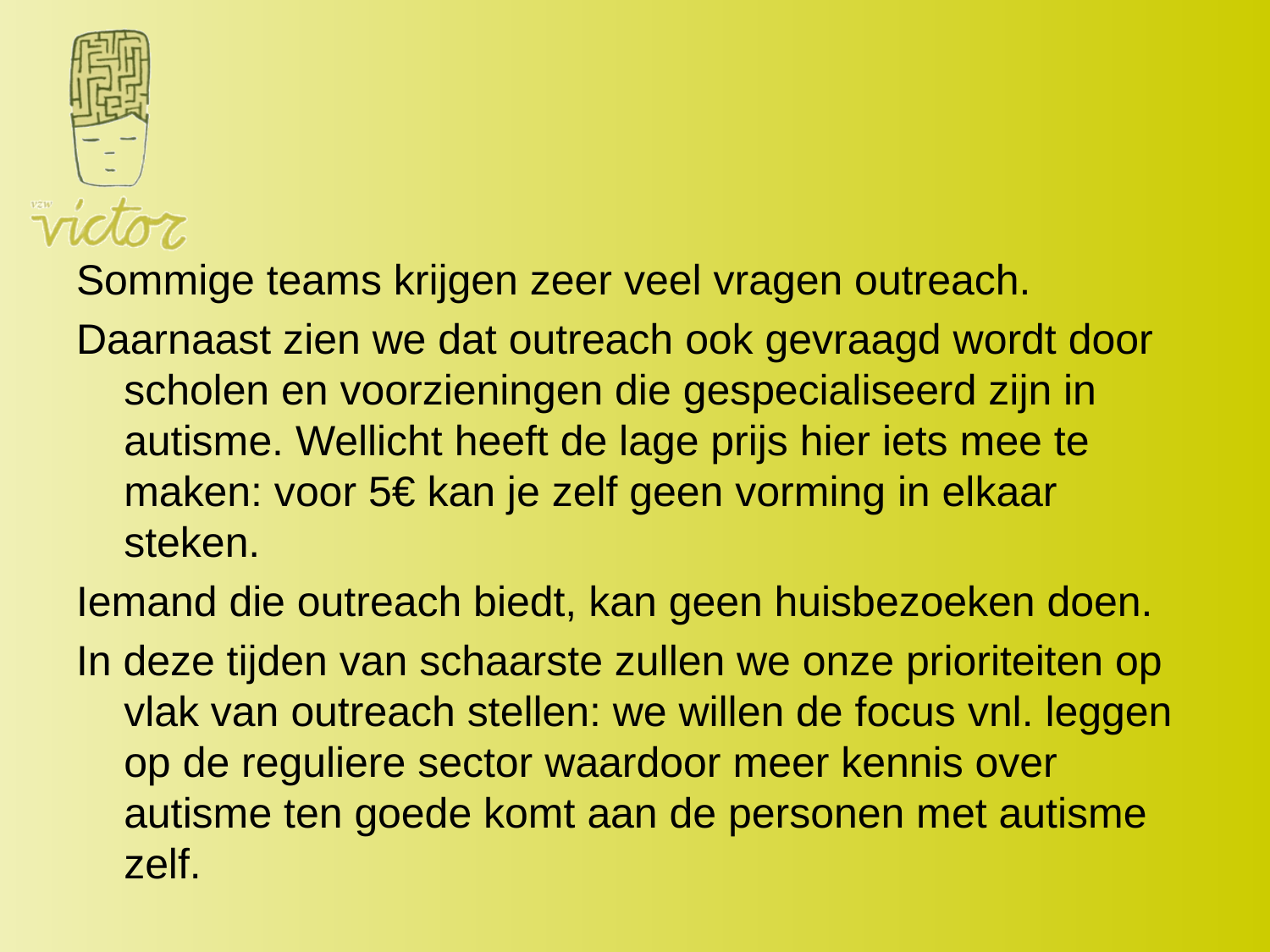

Sommige teams krijgen zeer veel vragen outreach.
Daarnaast zien we dat outreach ook gevraagd wordt door scholen en voorzieningen die gespecialiseerd zijn in autisme. Wellicht heeft de lage prijs hier iets mee te maken: voor 5€ kan je zelf geen vorming in elkaar steken.
Iemand die outreach biedt, kan geen huisbezoeken doen.
In deze tijden van schaarste zullen we onze prioriteiten op vlak van outreach stellen: we willen de focus vnl. leggen op de reguliere sector waardoor meer kennis over autisme ten goede komt aan de personen met autisme zelf.